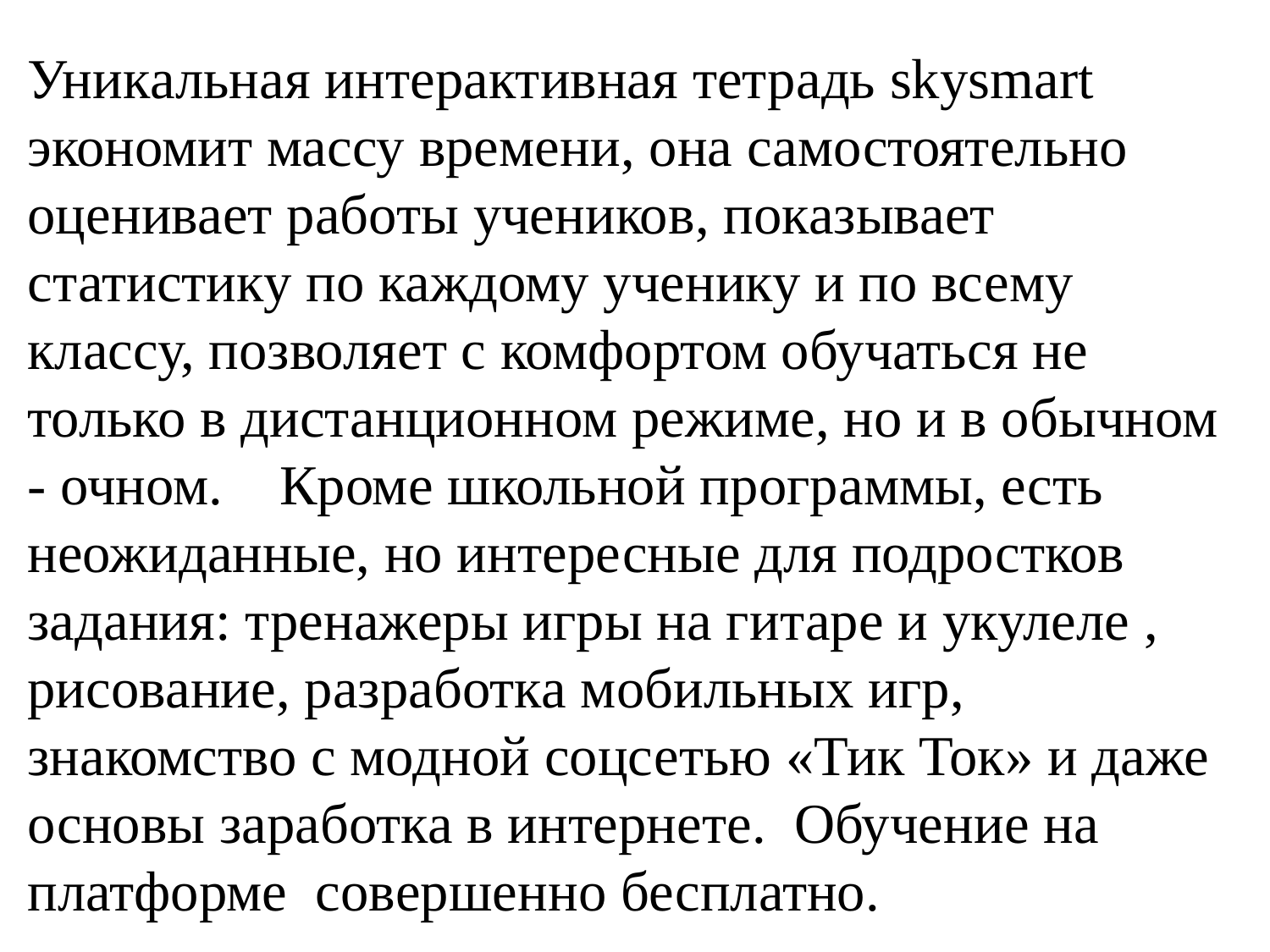

Уникальная интерактивная тетрадь skysmart экономит массу времени, она самостоятельно оценивает работы учеников, показывает статистику по каждому ученику и по всему классу, позволяет с комфортом обучаться не только в дистанционном режиме, но и в обычном - очном.    Кроме школьной программы, есть неожиданные, но интересные для подростков задания: тренажеры игры на гитаре и укулеле , рисование, разработка мобильных игр, знакомство с модной соцсетью «Тик Ток» и даже основы заработка в интернете.  Обучение на платформе  совершенно бесплатно.